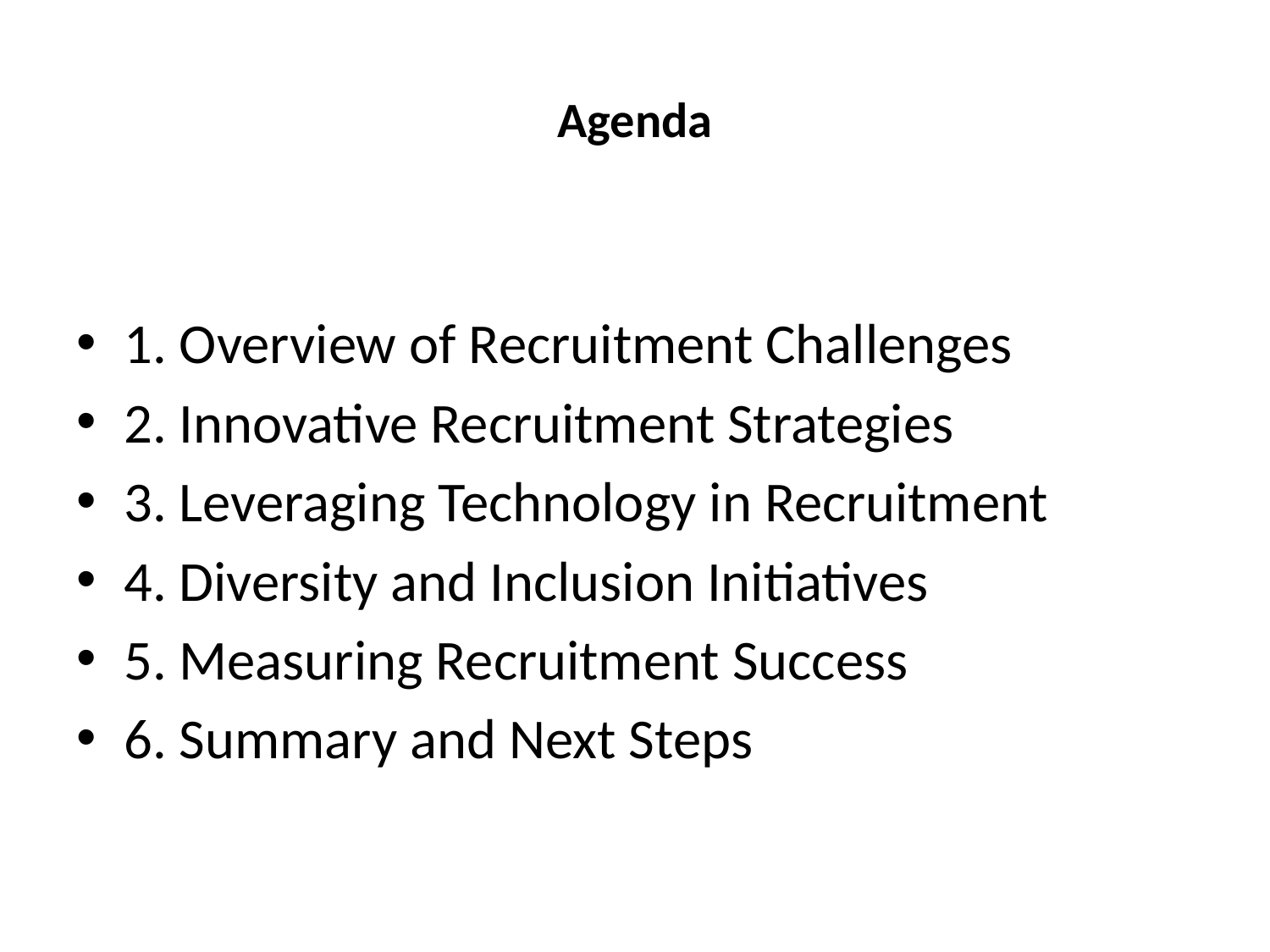

# Agenda

1. Overview of Recruitment Challenges
2. Innovative Recruitment Strategies
3. Leveraging Technology in Recruitment
4. Diversity and Inclusion Initiatives
5. Measuring Recruitment Success
6. Summary and Next Steps